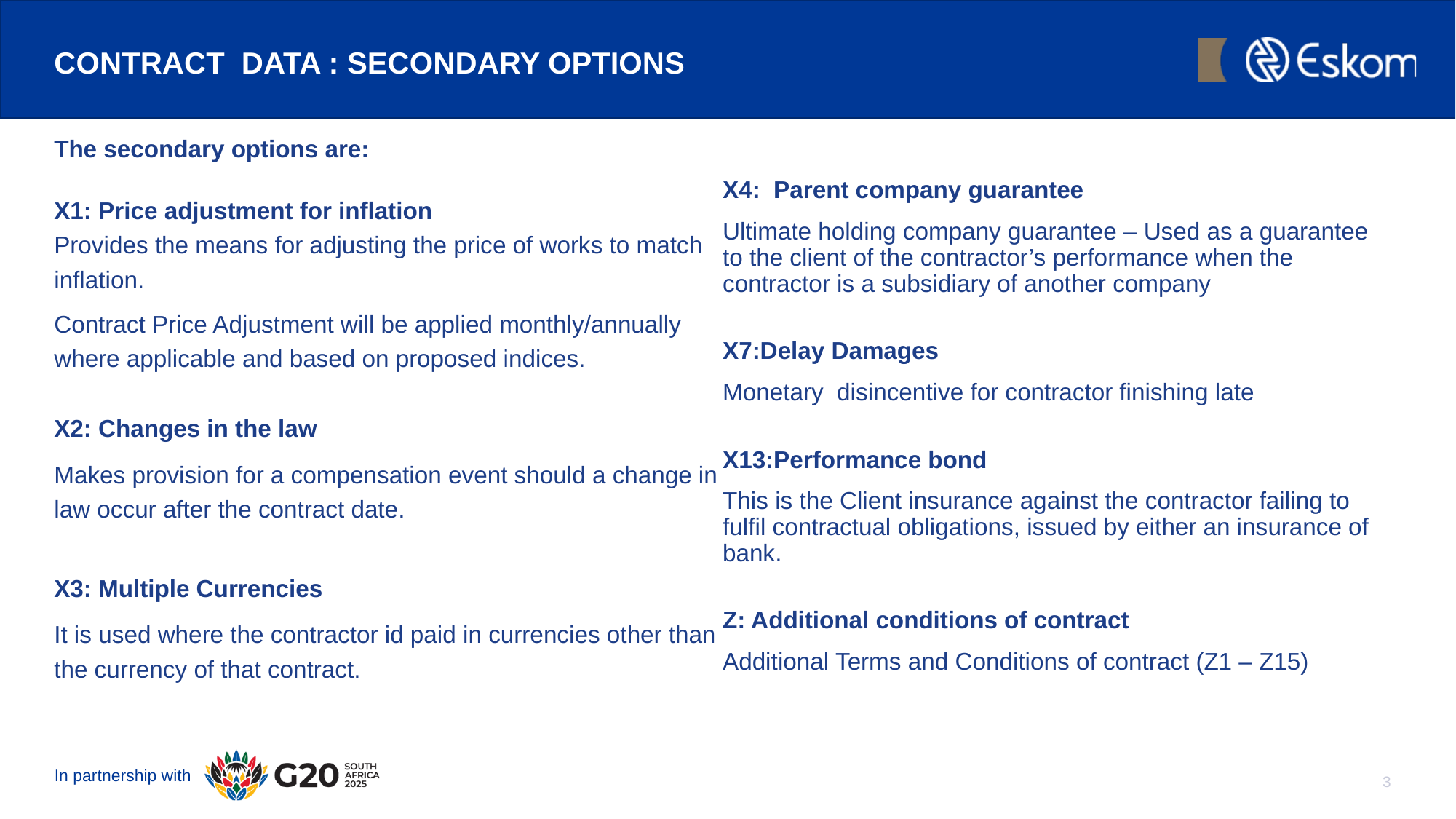

# CONTRACT  DATA : SECONDARY OPTIONS
The secondary options are:
X1: Price adjustment for inflation
Provides the means for adjusting the price of works to match inflation.
Contract Price Adjustment will be applied monthly/annually where applicable and based on proposed indices.
X2: Changes in the law
Makes provision for a compensation event should a change in law occur after the contract date.
X3: Multiple Currencies
It is used where the contractor id paid in currencies other than the currency of that contract.

X4:  Parent company guarantee
Ultimate holding company guarantee – Used as a guarantee to the client of the contractor’s performance when the contractor is a subsidiary of another company
X7:Delay Damages
Monetary  disincentive for contractor finishing late
X13:Performance bond
This is the Client insurance against the contractor failing to fulfil contractual obligations, issued by either an insurance of bank.
Z: Additional conditions of contract
Additional Terms and Conditions of contract (Z1 – Z15)

3